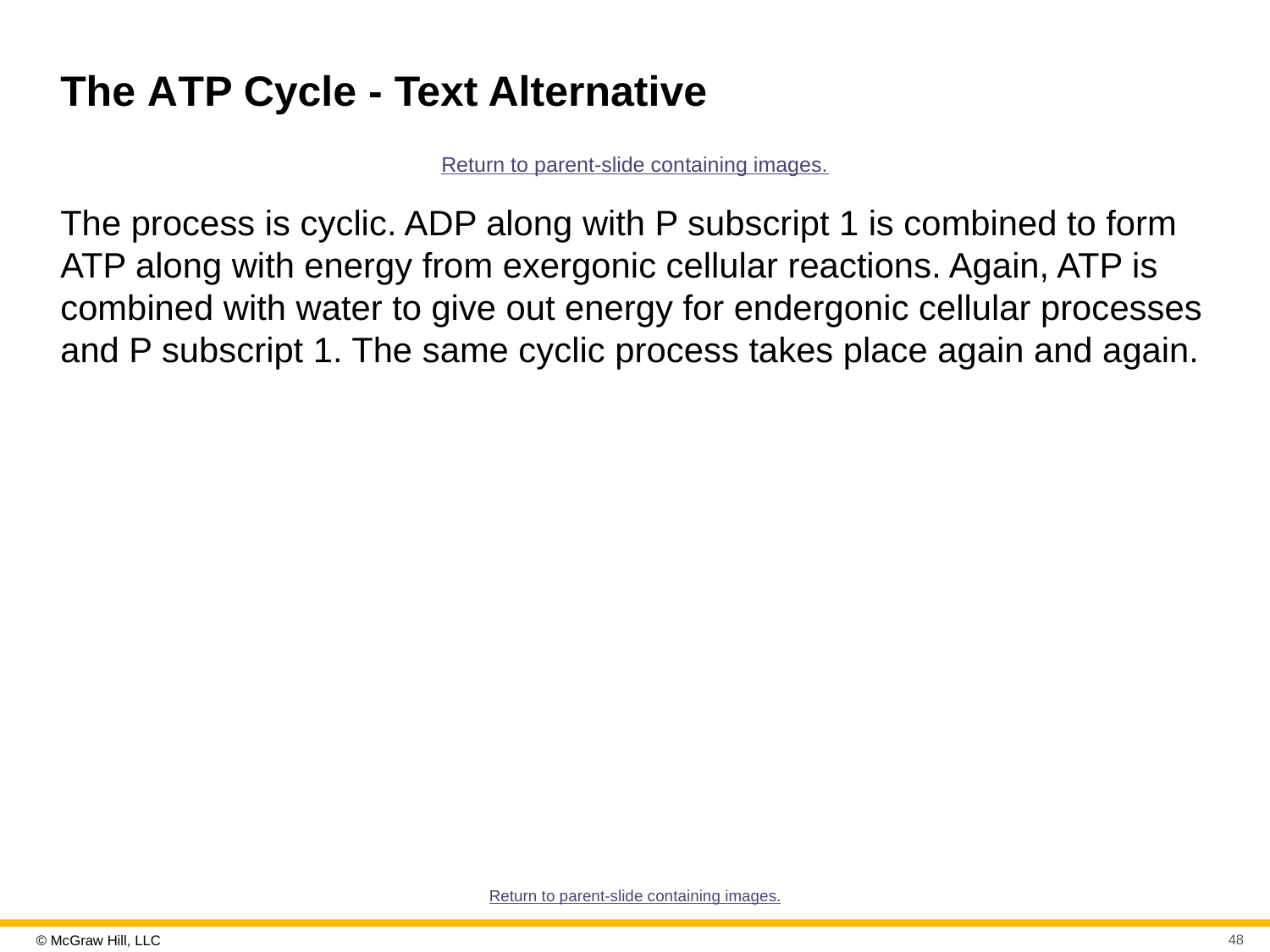

# The A T P Cycle - Text Alternative
Return to parent-slide containing images.
The process is cyclic. ADP along with P subscript 1 is combined to form ATP along with energy from exergonic cellular reactions. Again, ATP is combined with water to give out energy for endergonic cellular processes and P subscript 1. The same cyclic process takes place again and again.
Return to parent-slide containing images.
48